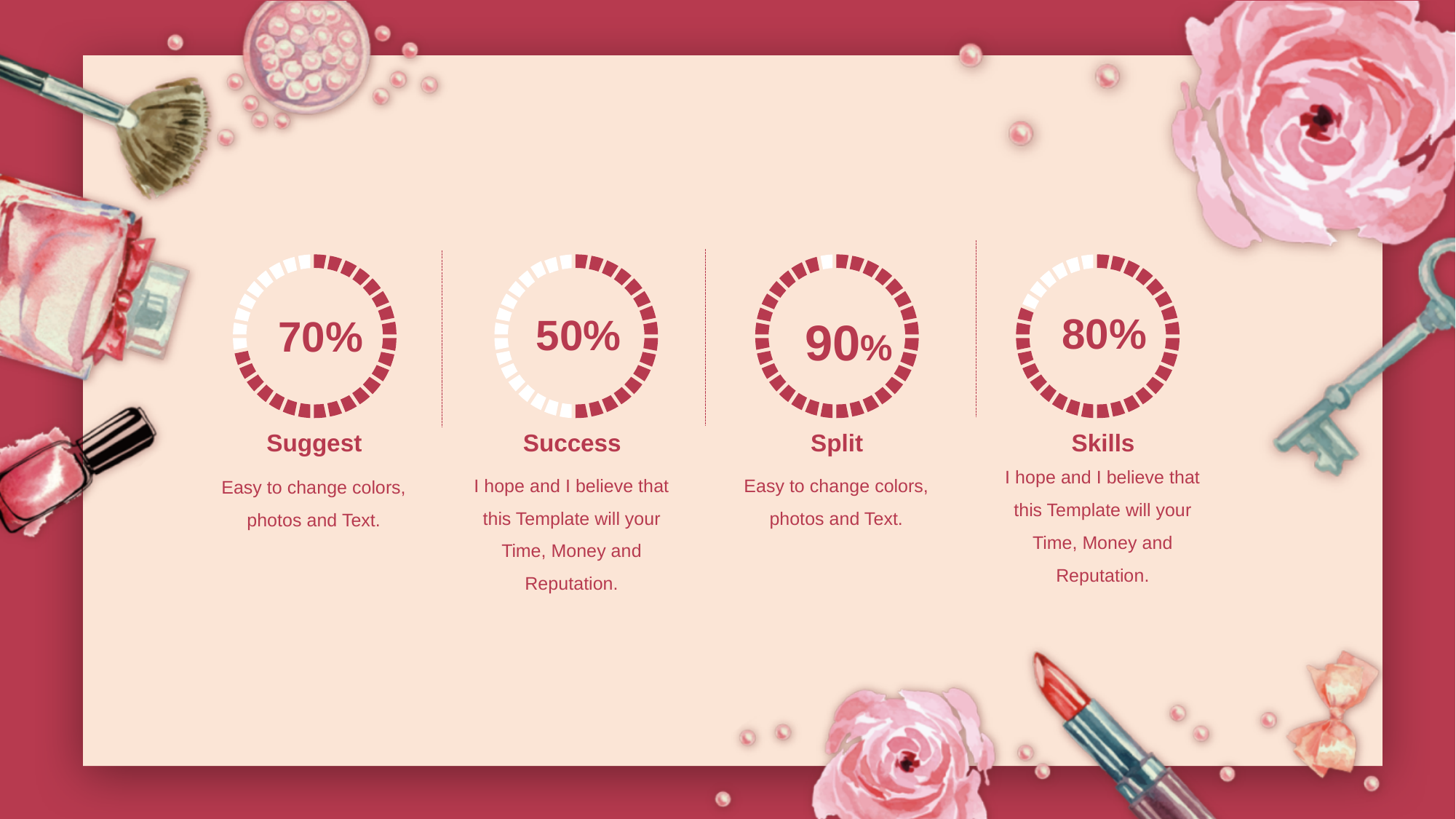

#

70%

50%

80%

90%
Suggest
Success
Split
Skills
I hope and I believe that this Template will your Time, Money and Reputation.
I hope and I believe that this Template will your Time, Money and Reputation.
Easy to change colors, photos and Text.
Easy to change colors, photos and Text.